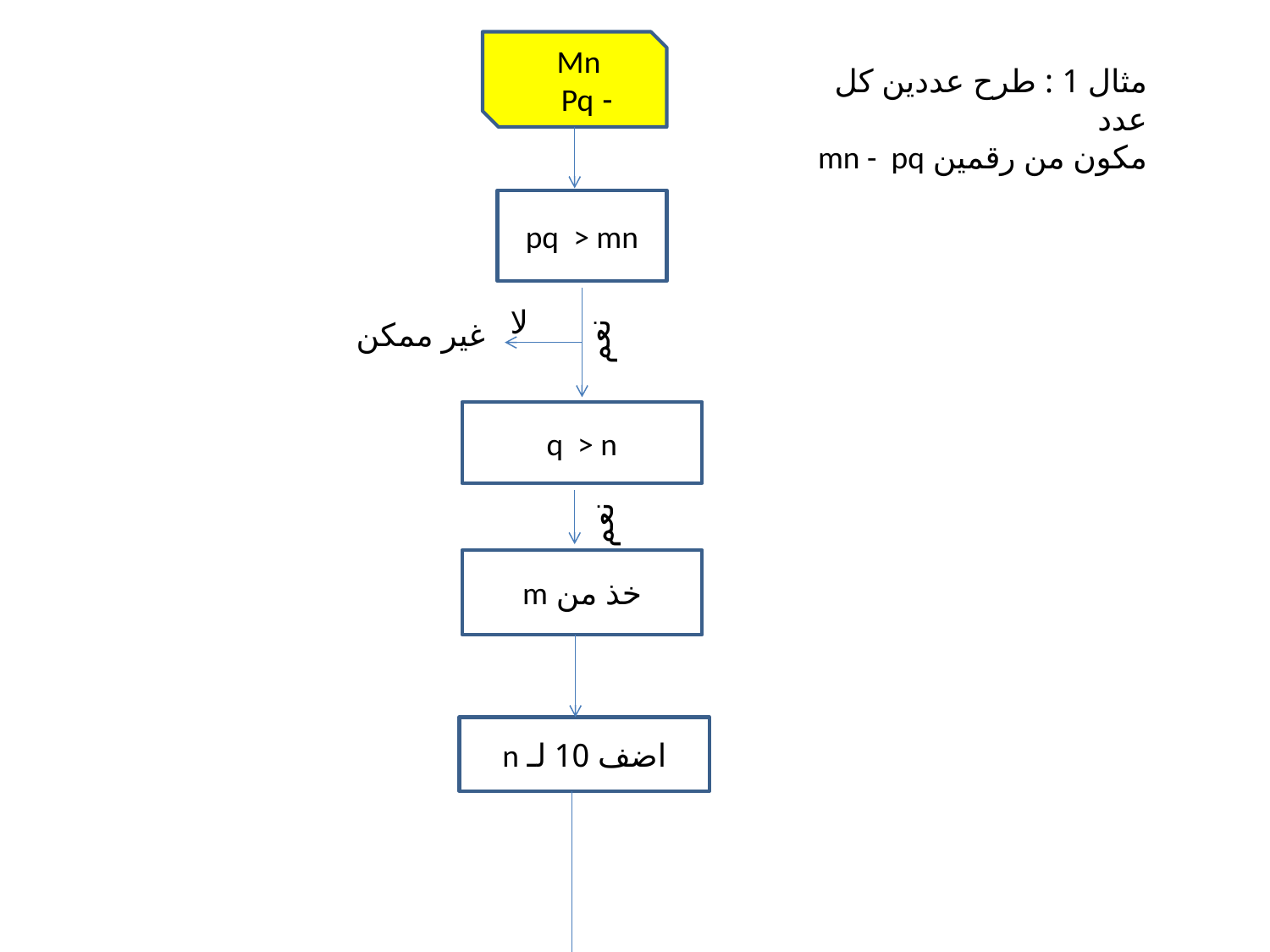

Mn
- Pq

مثال 1 : طرح عددين كل عدد
مكون من رقمين mn -  pq
pq  > mn
لا
غير ممكن
نعم
q  > n
نعم
خذ من m
اضف 10 لـ n